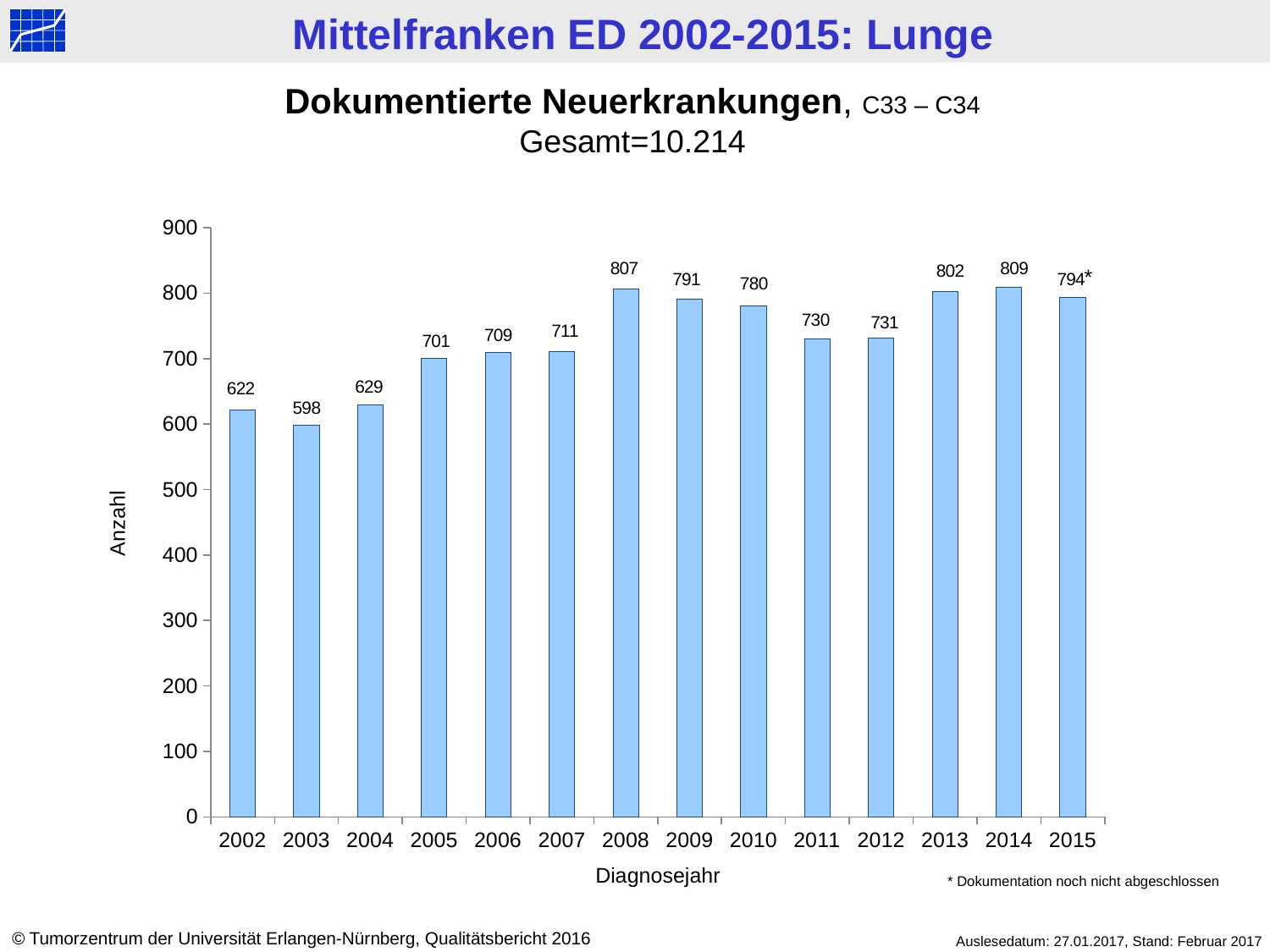

Dokumentierte Neuerkrankungen, C33 – C34
Gesamt=10.214

### Chart

| Category | Datenreihe 1 |
|---|---|
| 2002 | 622.0 |
| 2003 | 598.0 |
| 2004 | 629.0 |
| 2005 | 701.0 |
| 2006 | 709.0 |
| 2007 | 711.0 |
| 2008 | 807.0 |
| 2009 | 791.0 |
| 2010 | 780.0 |
| 2011 | 730.0 |
| 2012 | 731.0 |
| 2013 | 802.0 |
| 2014 | 809.0 |
| 2015 | 794.0 |
*
Anzahl
Diagnosejahr
* Dokumentation noch nicht abgeschlossen